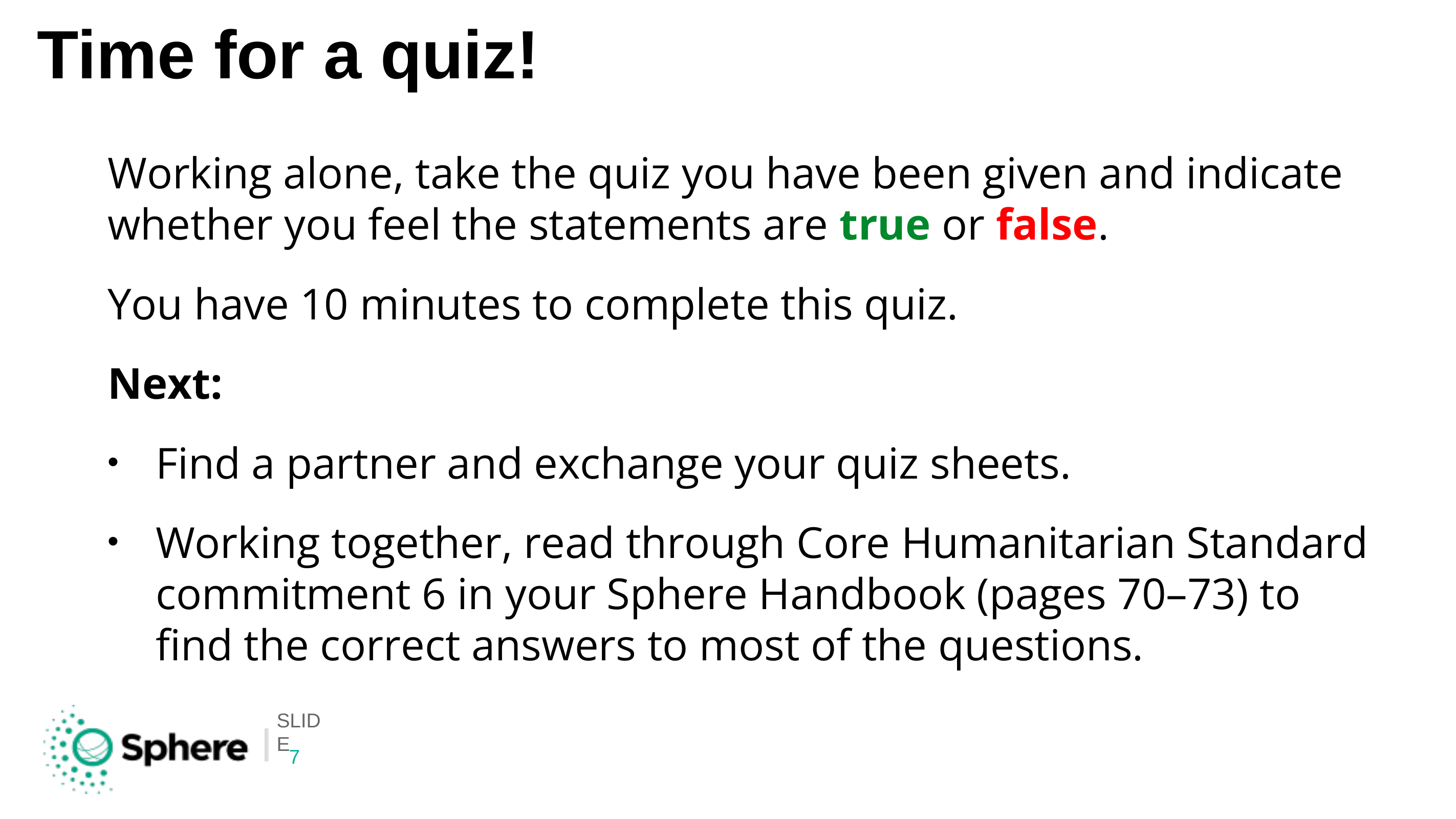

# Time for a quiz!
Working alone, take the quiz you have been given and indicate whether you feel the statements are true or false.
You have 10 minutes to complete this quiz.
Next:
Find a partner and exchange your quiz sheets.
Working together, read through Core Humanitarian Standard commitment 6 in your Sphere Handbook (pages 70–73) to find the correct answers to most of the questions.
7